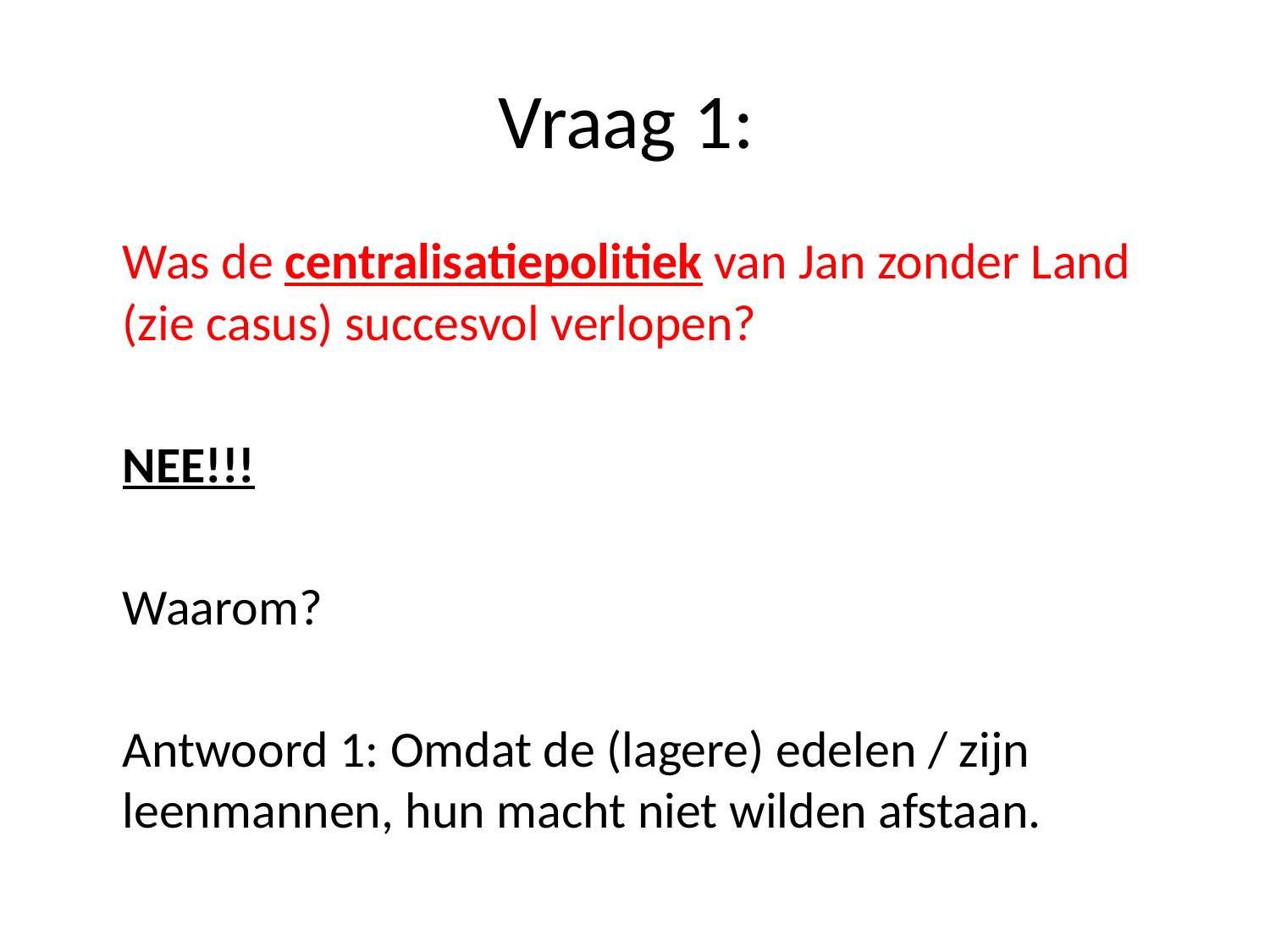

# Vraag 1:
	Was de centralisatiepolitiek van Jan zonder Land (zie casus) succesvol verlopen?

	NEE!!!

	Waarom?

	Antwoord 1: Omdat de (lagere) edelen / zijn leenmannen, hun macht niet wilden afstaan.